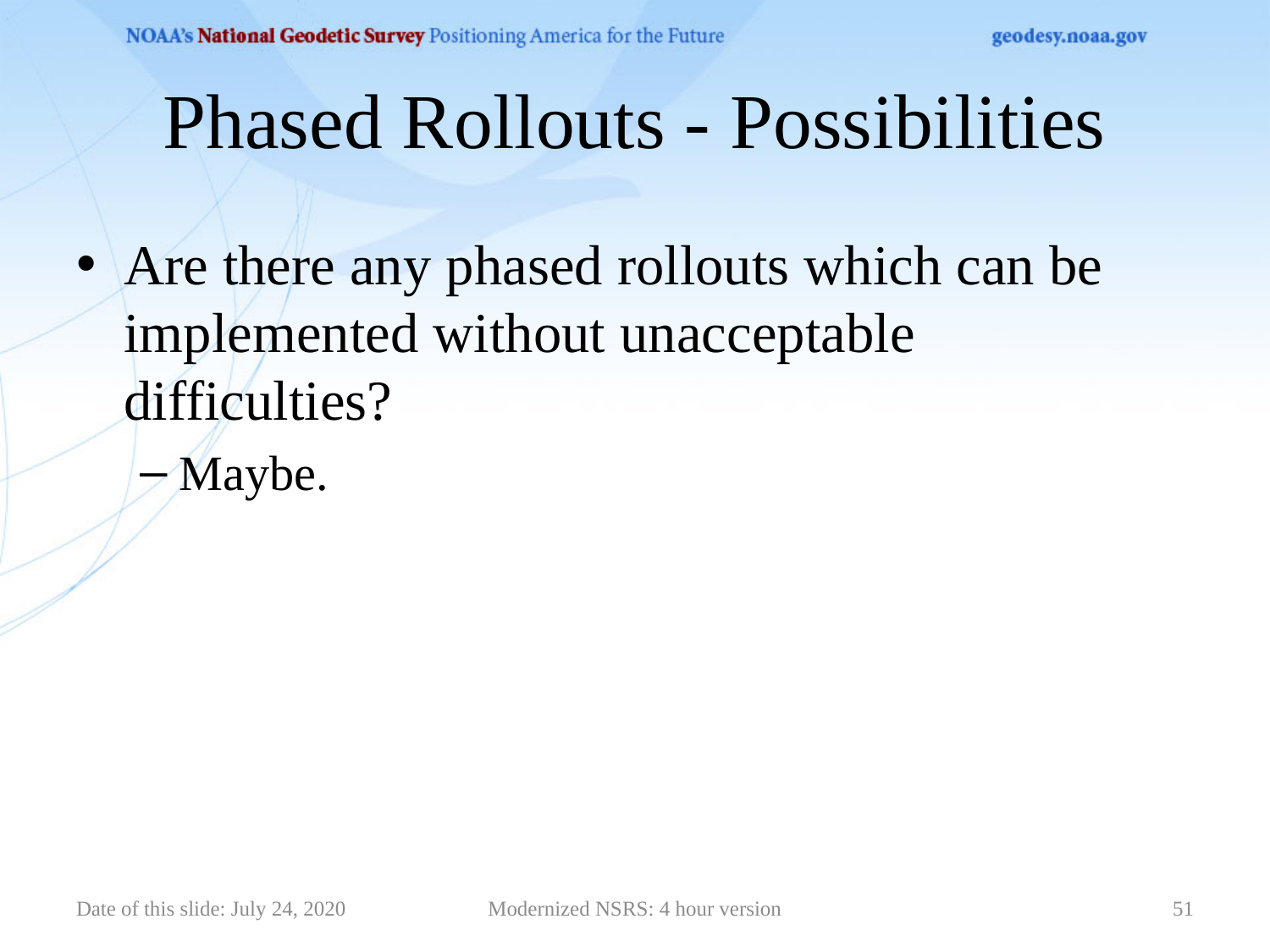

# Phased Rollouts - Possibilities
Are there any phased rollouts which can be implemented without unacceptable difficulties?
Maybe.

Date of this slide: July 24, 2020
Modernized NSRS: 4 hour version
51